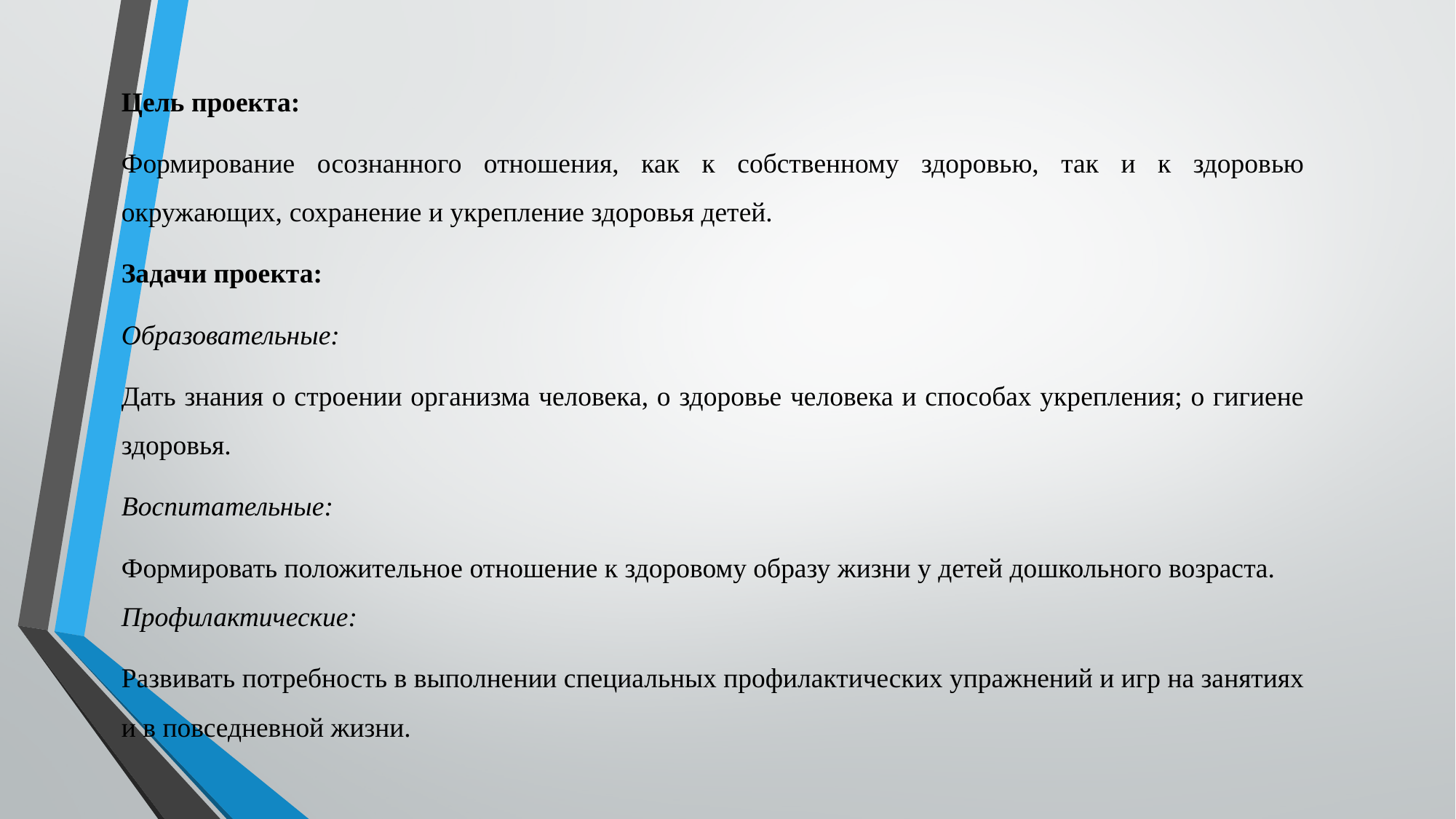

Цель проекта:
Формирование осознанного отношения, как к собственному здоровью, так и к здоровью окружающих, сохранение и укрепление здоровья детей.
Задачи проекта:
Образовательные:
Дать знания о строении организма человека, о здоровье человека и способах укрепления; о гигиене здоровья.
Воспитательные:
Формировать положительное отношение к здоровому образу жизни у детей дошкольного возраста.
Профилактические:
Развивать потребность в выполнении специальных профилактических упражнений и игр на занятиях и в повседневной жизни.